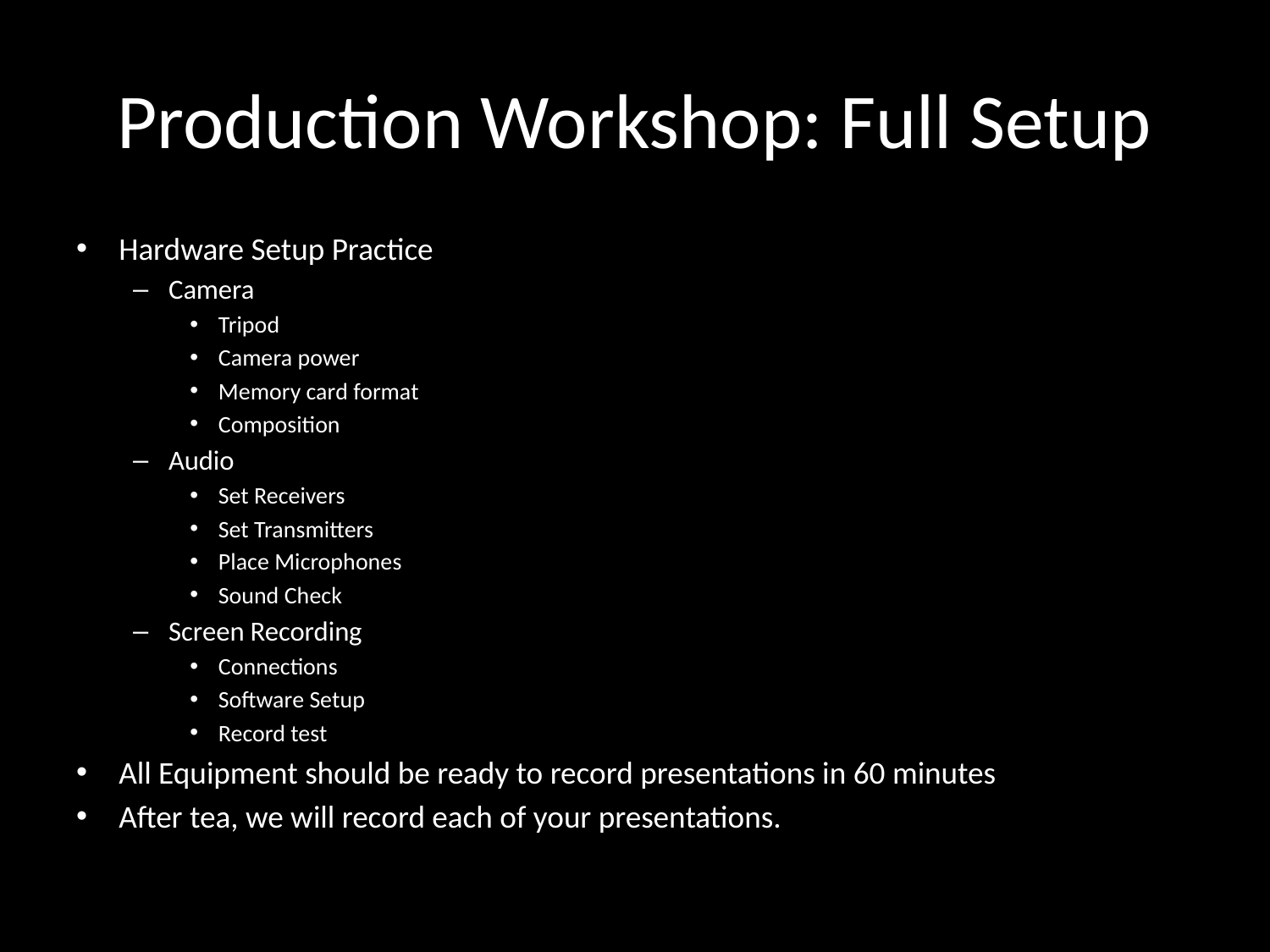

# Production Workshop: Full Setup
Hardware Setup Practice
Camera
Tripod
Camera power
Memory card format
Composition
Audio
Set Receivers
Set Transmitters
Place Microphones
Sound Check
Screen Recording
Connections
Software Setup
Record test
All Equipment should be ready to record presentations in 60 minutes
After tea, we will record each of your presentations.